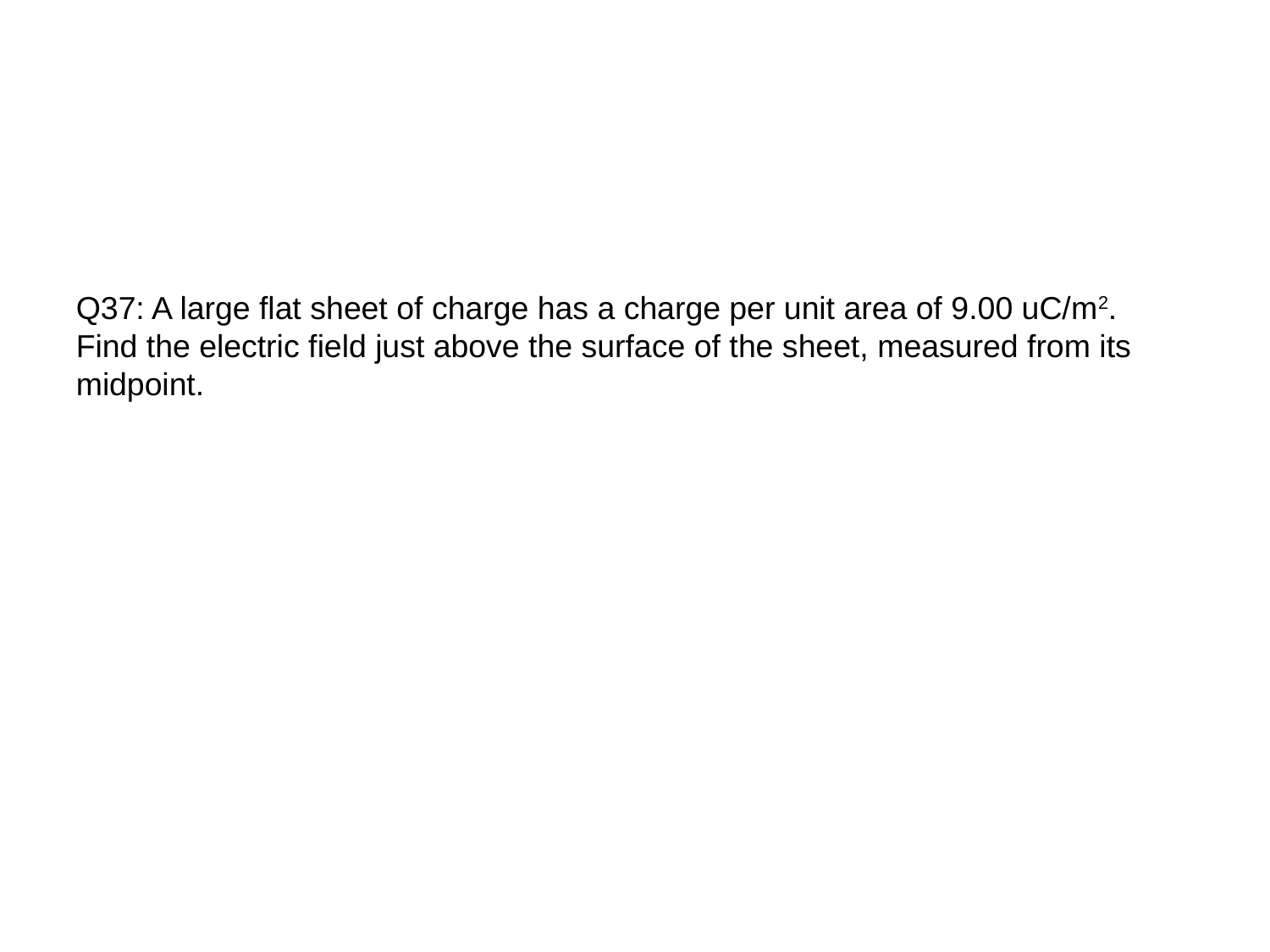

Q37: A large flat sheet of charge has a charge per unit area of 9.00 uC/m2. Find the electric field just above the surface of the sheet, measured from its midpoint.